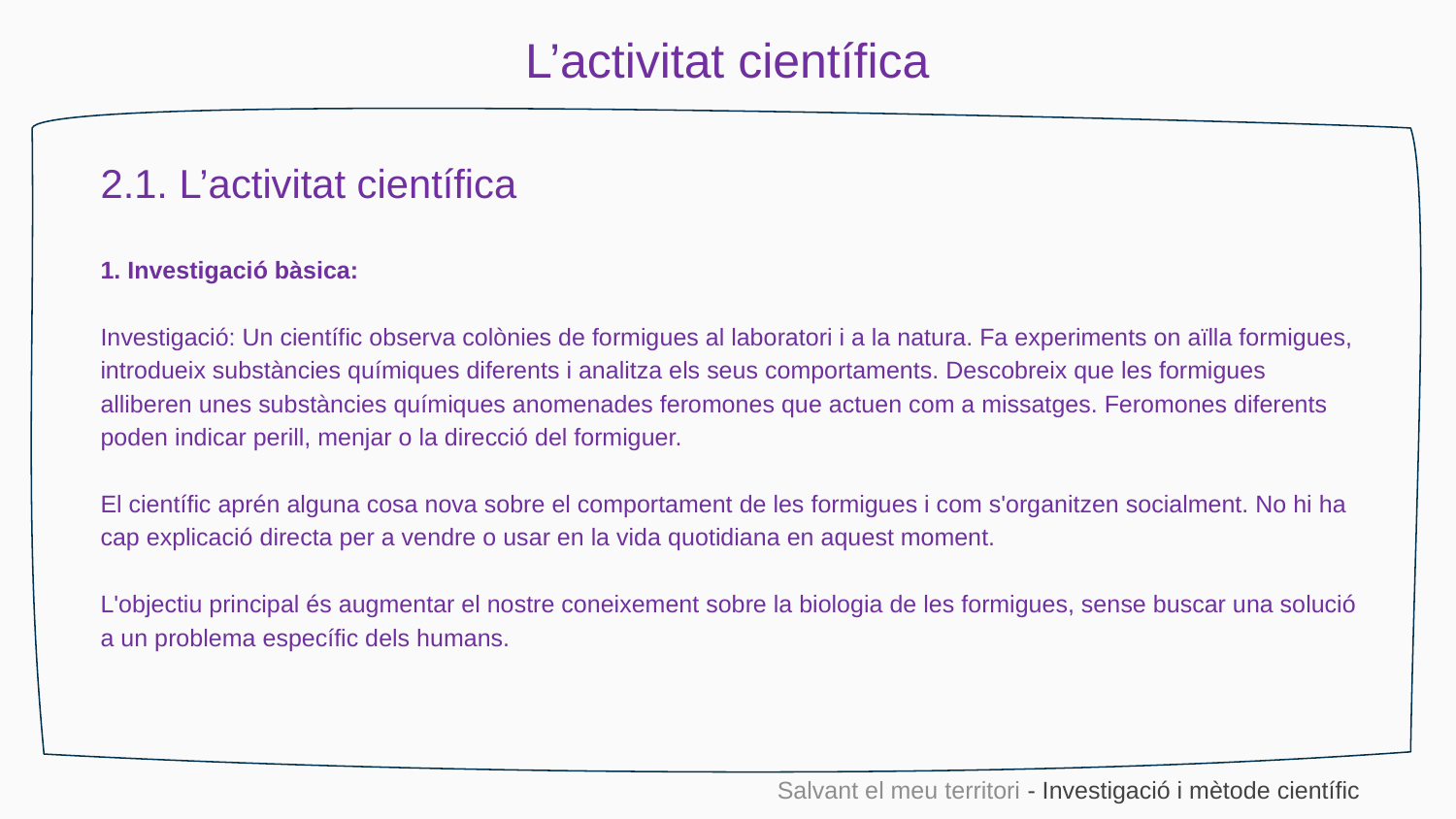

L’activitat científica

2.1. L’activitat científica

1. Investigació bàsica:

Investigació: Un científic observa colònies de formigues al laboratori i a la natura. Fa experiments on aïlla formigues, introdueix substàncies químiques diferents i analitza els seus comportaments. Descobreix que les formigues alliberen unes substàncies químiques anomenades feromones que actuen com a missatges. Feromones diferents poden indicar perill, menjar o la direcció del formiguer.

El científic aprén alguna cosa nova sobre el comportament de les formigues i com s'organitzen socialment. No hi ha cap explicació directa per a vendre o usar en la vida quotidiana en aquest moment.

L'objectiu principal és augmentar el nostre coneixement sobre la biologia de les formigues, sense buscar una solució a un problema específic dels humans.

Salvant el meu territori - Investigació i mètode científic